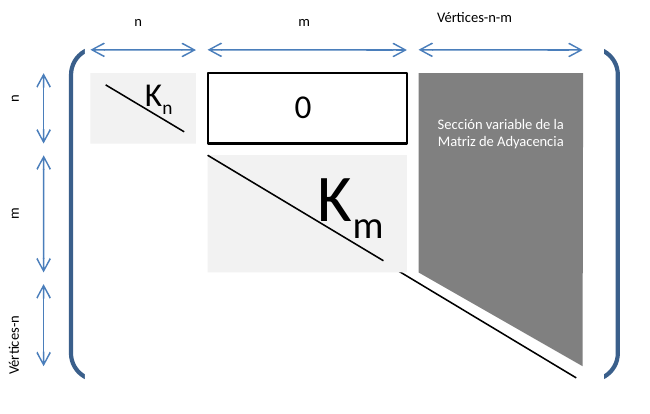

Vértices-n-m
n

Sección variable de la Matriz de Adyacencia
Kn
n
Vértices-n
m
0
Km
m